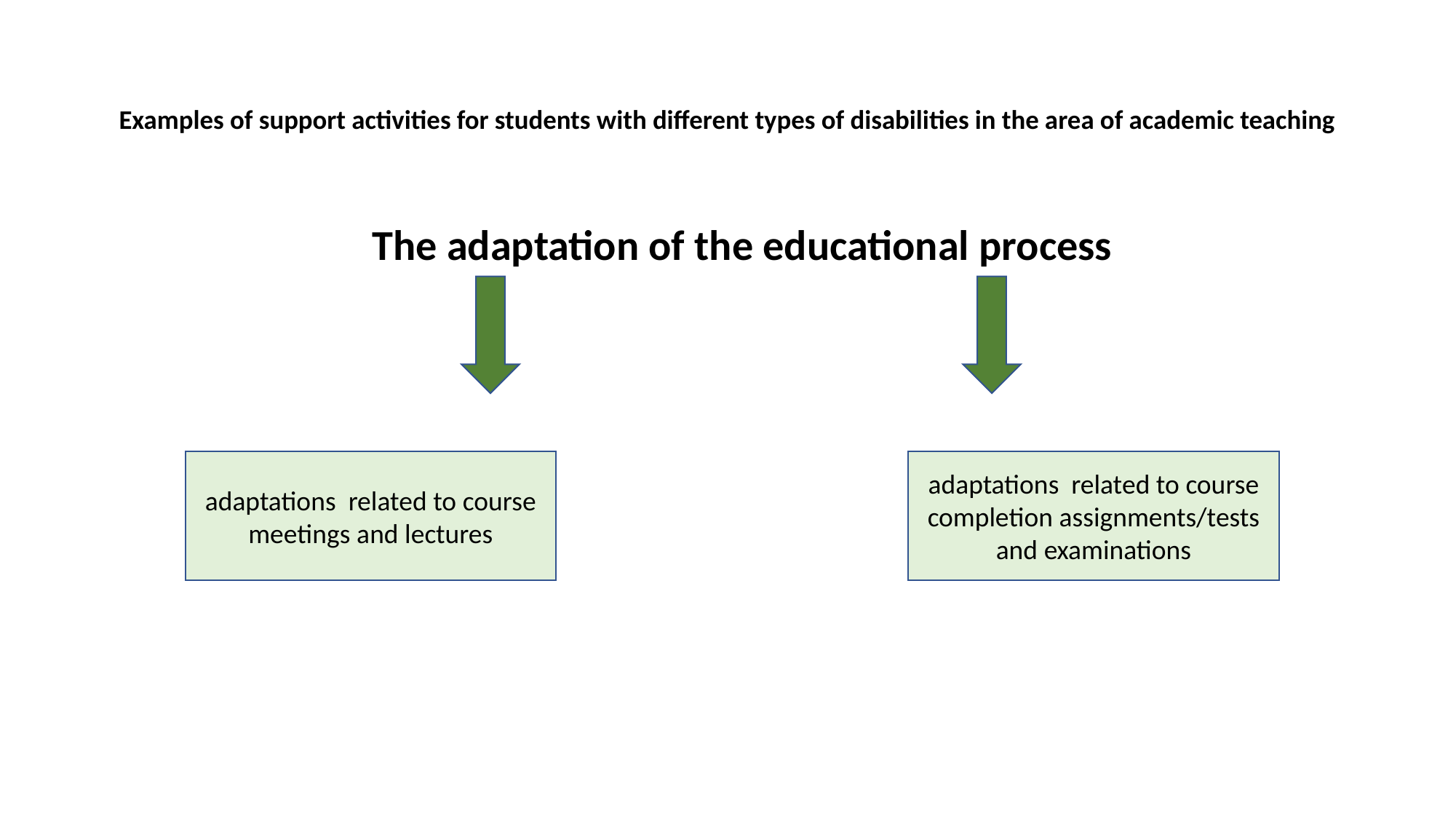

# Examples of support activities for students with different types of disabilities in the area of academic teaching
   The adaptation of the educational process

adaptations  related to course meetings and lectures
adaptations  related to course completion assignments/tests and examinations